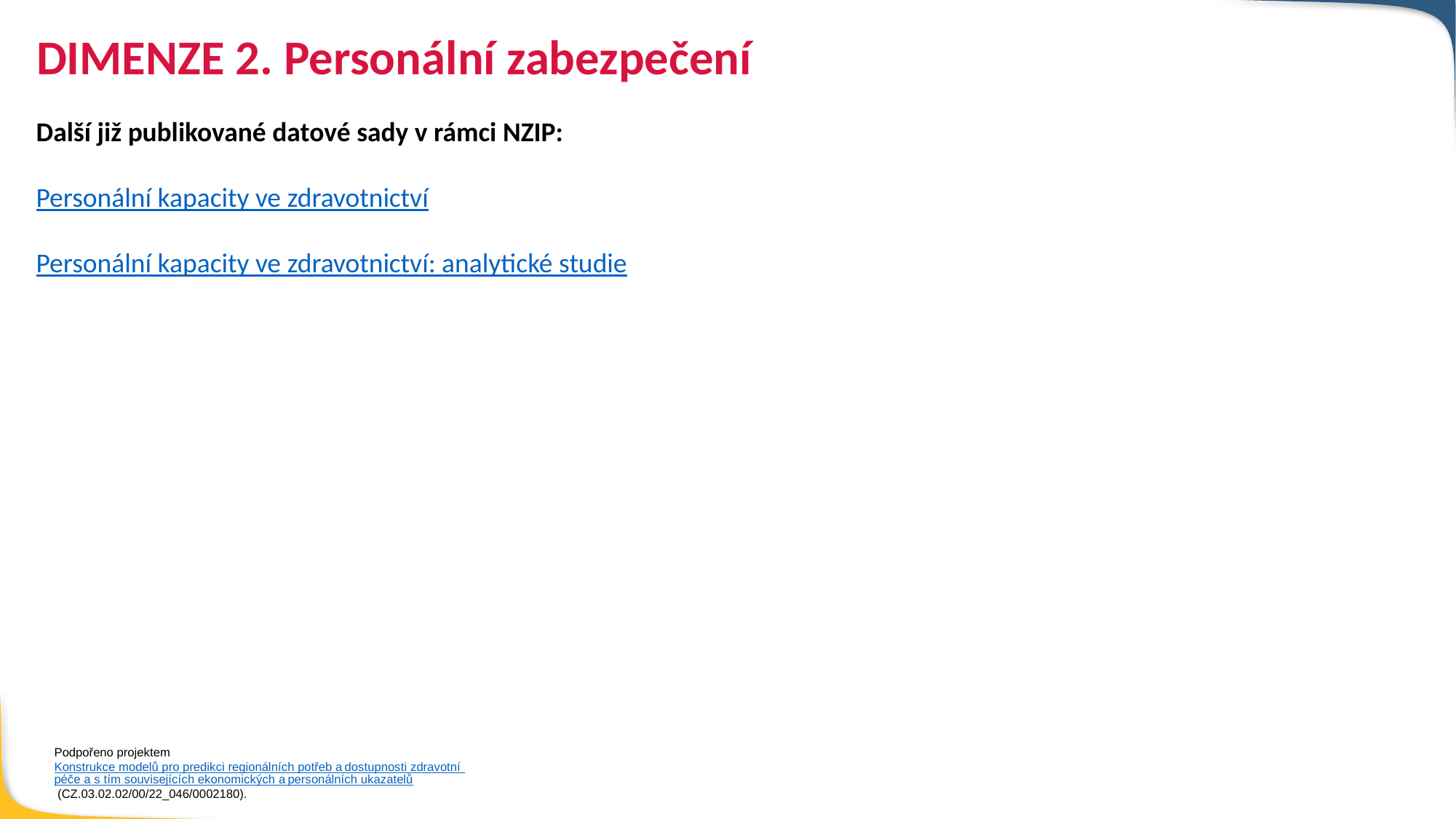

DIMENZE 2. Personální zabezpečení
Další již publikované datové sady v rámci NZIP:

Personální kapacity ve zdravotnictví

Personální kapacity ve zdravotnictví: analytické studie

Podpořeno projektem Konstrukce modelů pro predikci regionálních potřeb a dostupnosti zdravotní péče a s tím souvisejících ekonomických a personálních ukazatelů (CZ.03.02.02/00/22_046/0002180).